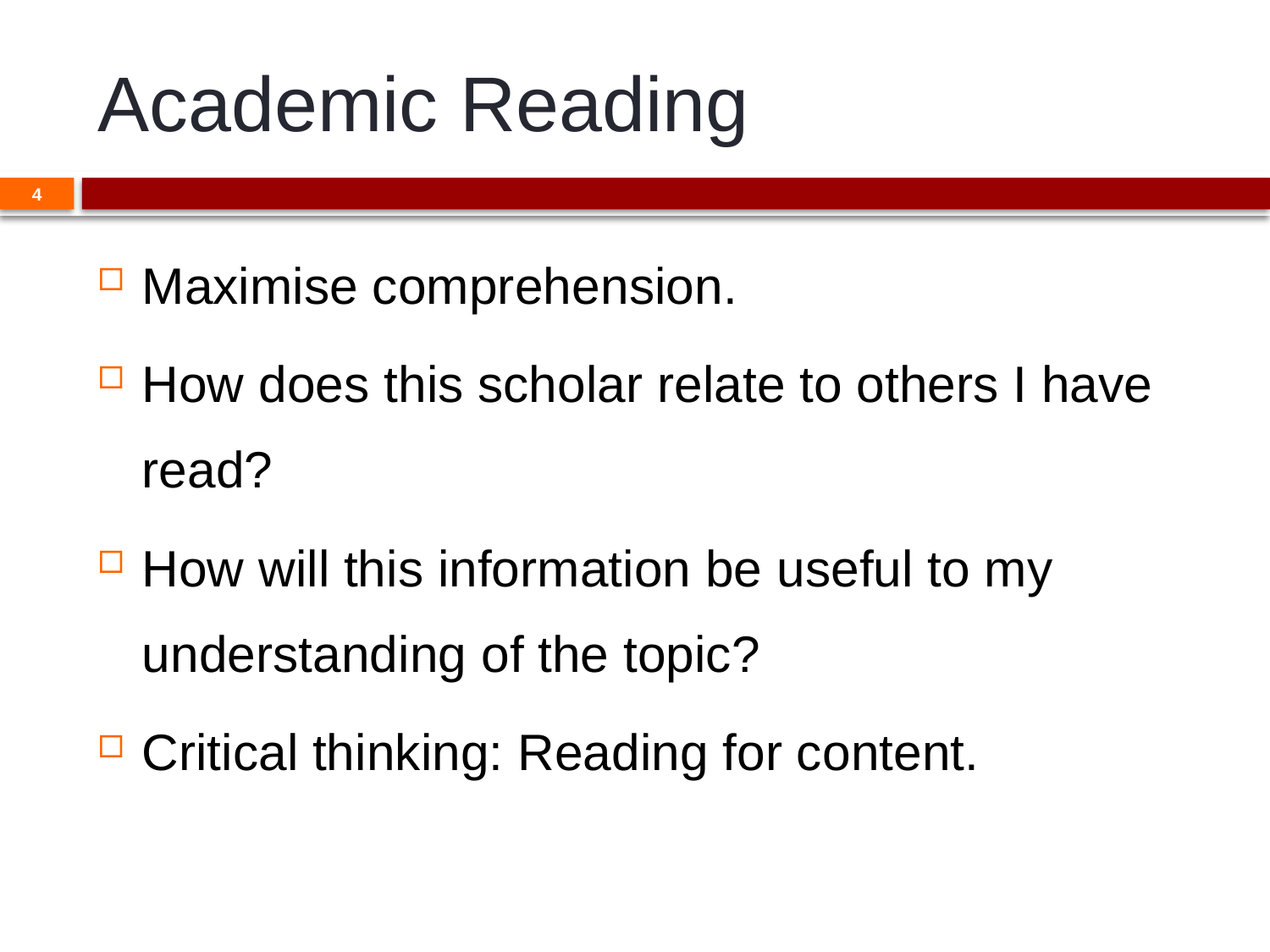

# Academic Reading
4
Maximise comprehension.
How does this scholar relate to others I have read?
How will this information be useful to my understanding of the topic?
Critical thinking: Reading for content.